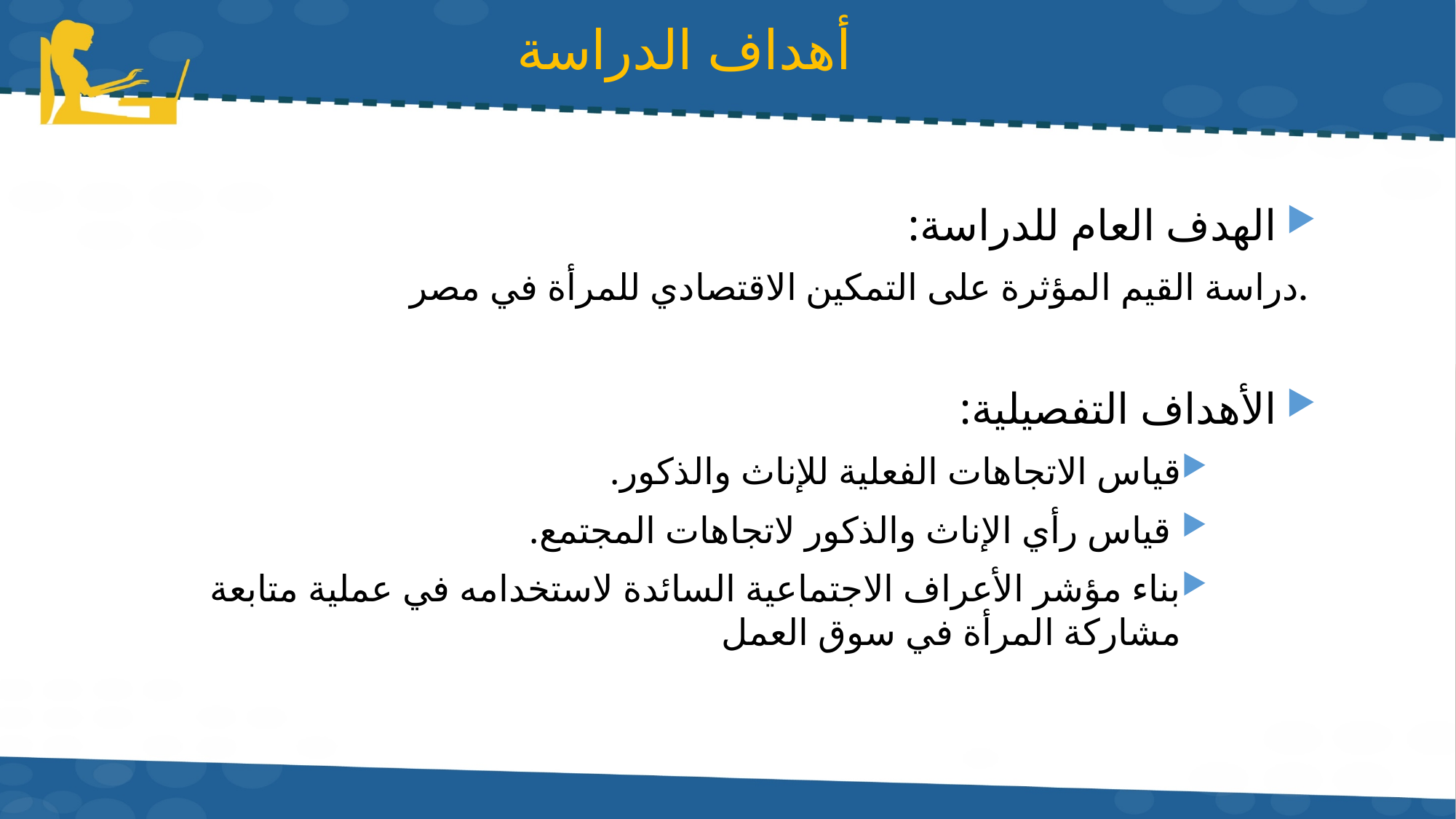

# أهداف الدراسة
الهدف العام للدراسة:
دراسة القيم المؤثرة على التمكين الاقتصادي للمرأة في مصر.

الأهداف التفصيلية:
قياس الاتجاهات الفعلية للإناث والذكور.
 قياس رأي الإناث والذكور لاتجاهات المجتمع.
بناء مؤشر الأعراف الاجتماعية السائدة لاستخدامه في عملية متابعة مشاركة المرأة في سوق العمل